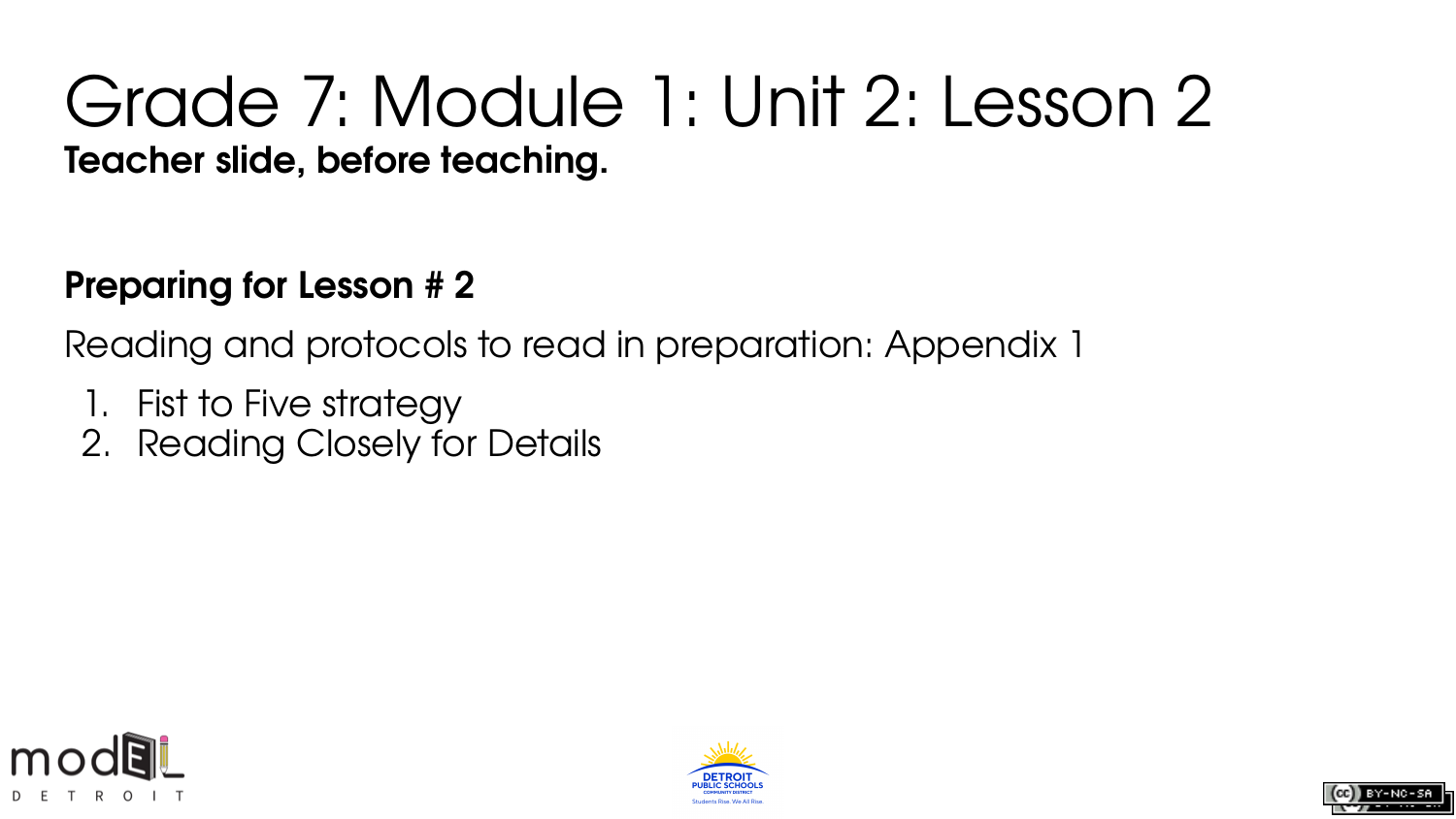

# Grade 7: Module 1: Unit 2: Lesson 2
Teacher slide, before teaching.
Preparing for Lesson # 2
Reading and protocols to read in preparation: Appendix 1
Fist to Five strategy
Reading Closely for Details